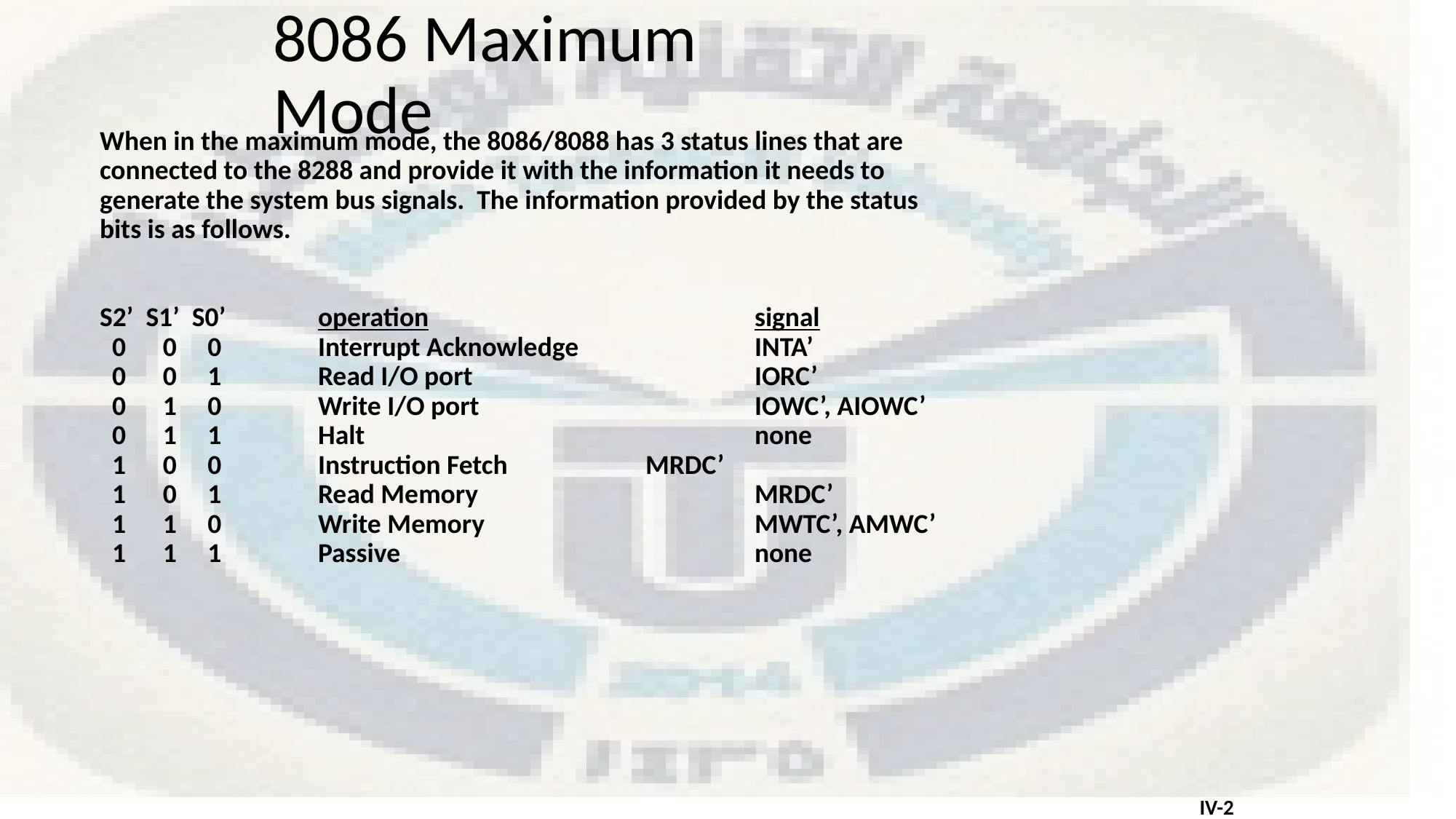

# 8086 Maximum Mode
When in the maximum mode, the 8086/8088 has 3 status lines that are
connected to the 8288 and provide it with the information it needs to
generate the system bus signals.  The information provided by the status
bits is as follows.

S2’  S1’  S0’	operation			signal
  0      0     0	Interrupt Acknowledge		INTA’
  0      0     1	Read I/O port			IORC’
  0      1     0   	Write I/O port			IOWC’, AIOWC’
  0      1     1	Halt				none
  1      0     0	Instruction Fetch		MRDC’
  1      0     1    	Read Memory			MRDC’
  1      1     0       	Write Memory			MWTC’, AMWC’
  1      1     1  	Passive				none

IV-2